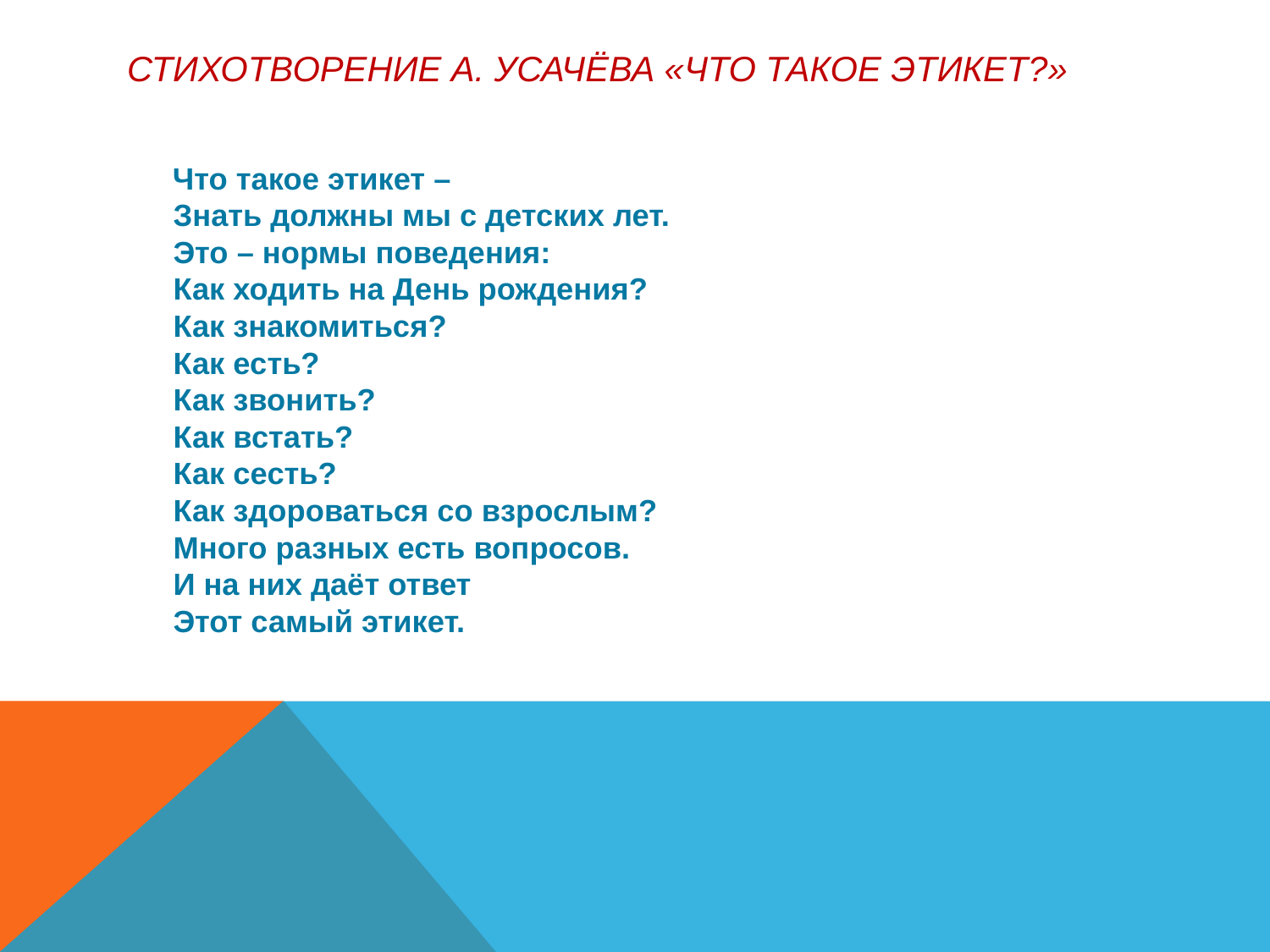

# стихотворение А. Усачёва «Что такое этикет?»
      Что такое этикет –
Знать должны мы с детских лет.
Это – нормы поведения:
Как ходить на День рождения?
Как знакомиться? 
Как есть?
Как звонить? 
Как встать? 
Как сесть?
Как здороваться со взрослым?
Много разных есть вопросов.
И на них даёт ответ 
Этот самый этикет.